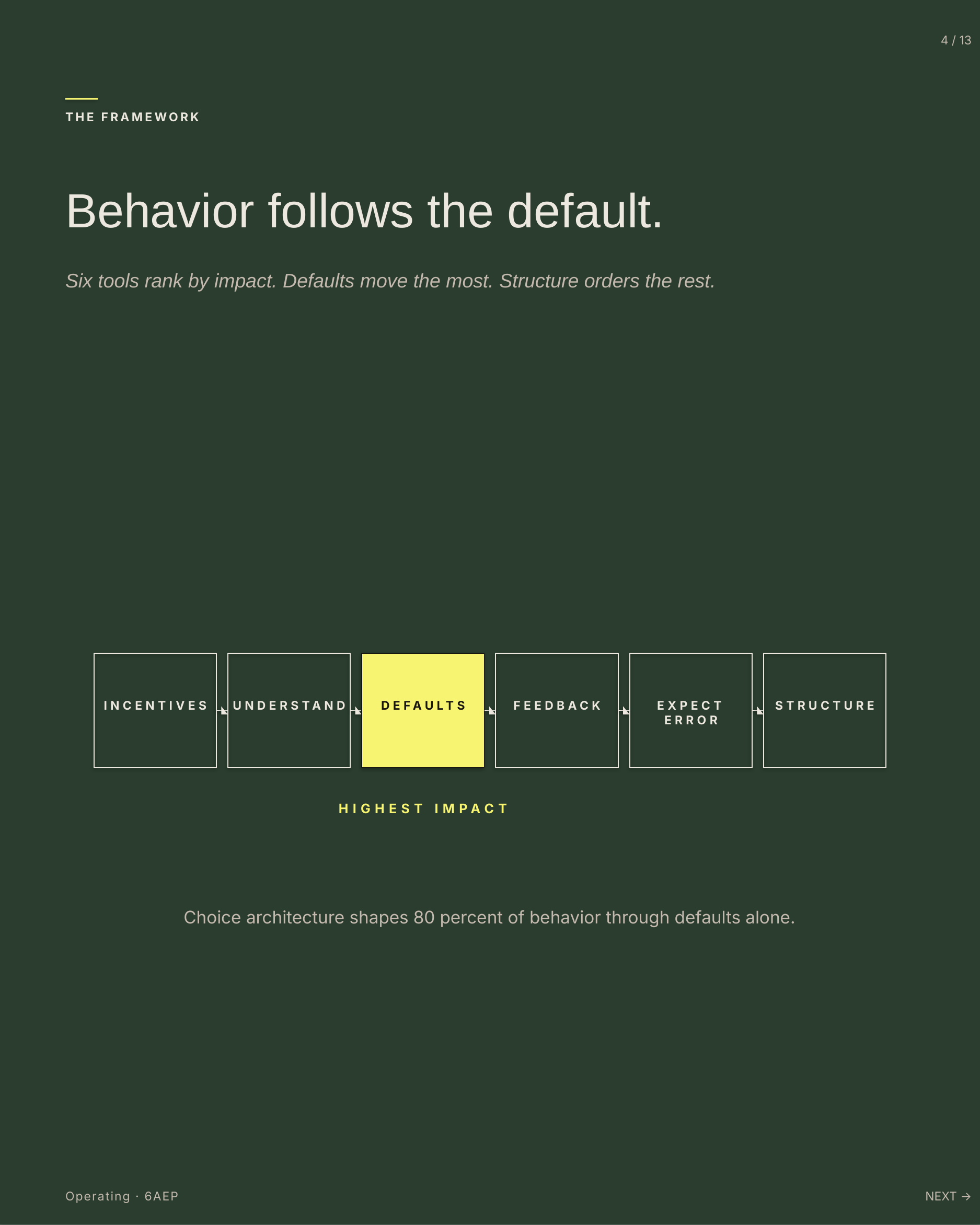

4 / 13

THE FRAMEWORK
Behavior follows the default.
Six tools rank by impact. Defaults move the most. Structure orders the rest.

INCENTIVES
UNDERSTAND
DEFAULTS
FEEDBACK
EXPECT ERROR
STRUCTURE

HIGHEST IMPACT
Choice architecture shapes 80 percent of behavior through defaults alone.
Operating · 6AEP
NEXT →